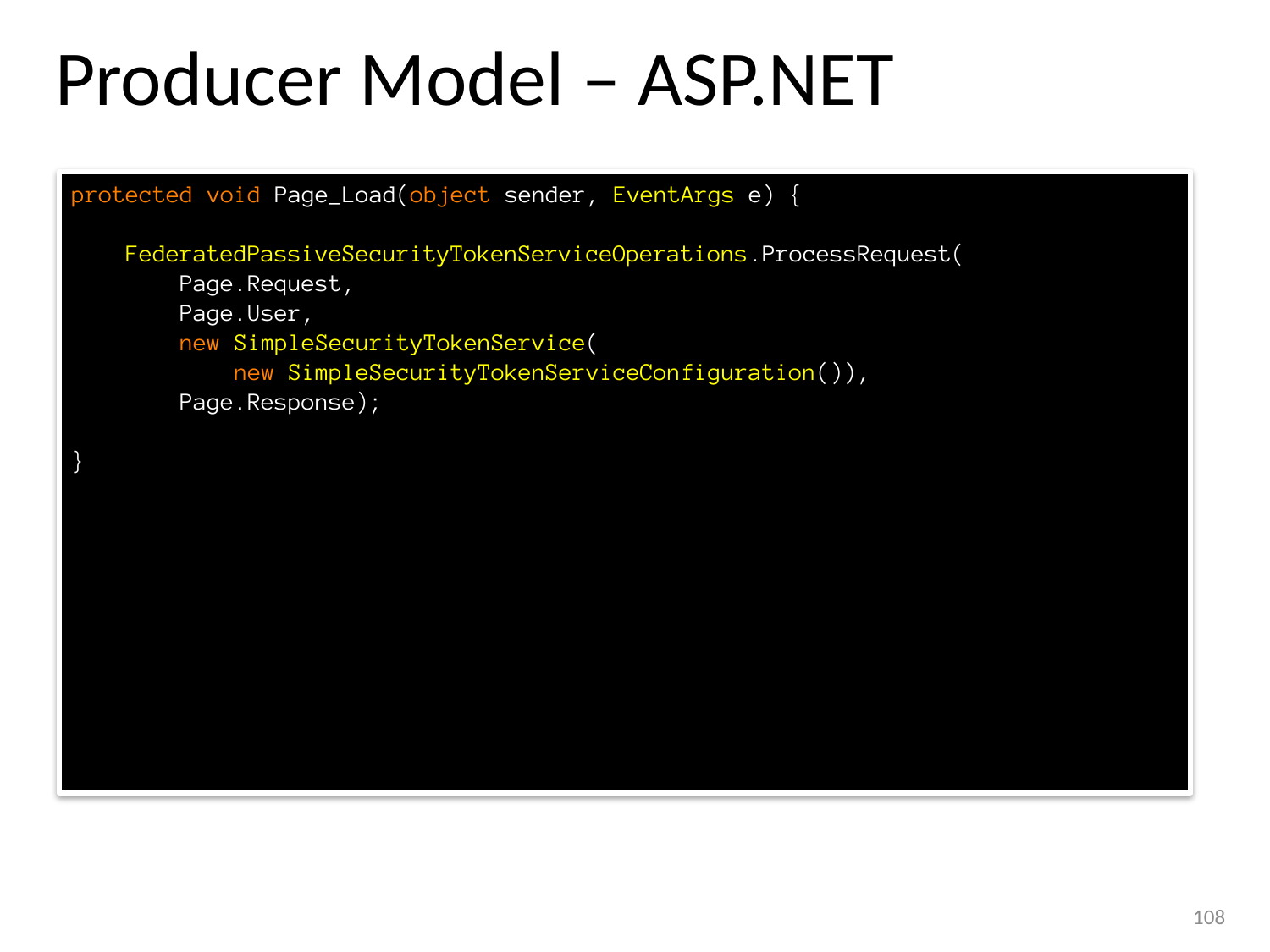

# Producer Model – ASP.NET
protected void Page_Load(object sender, EventArgs e) {

    FederatedPassiveSecurityTokenServiceOperations.ProcessRequest(
        Page.Request,
        Page.User,
        new SimpleSecurityTokenService(
            new SimpleSecurityTokenServiceConfiguration()),
        Page.Response);

}
108